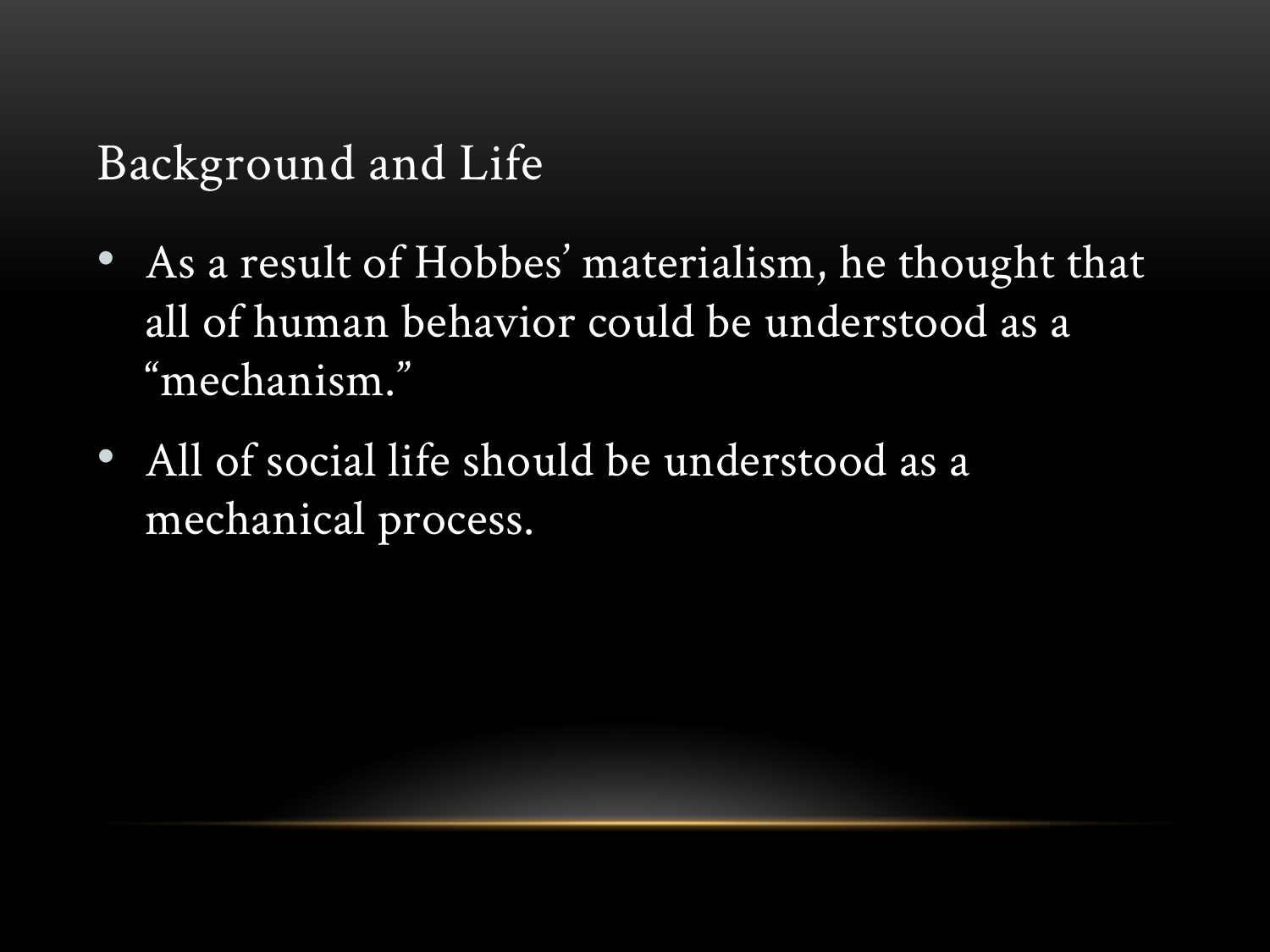

# Background and Life
As a result of Hobbes’ materialism, he thought that all of human behavior could be understood as a “mechanism.”
All of social life should be understood as a mechanical process.